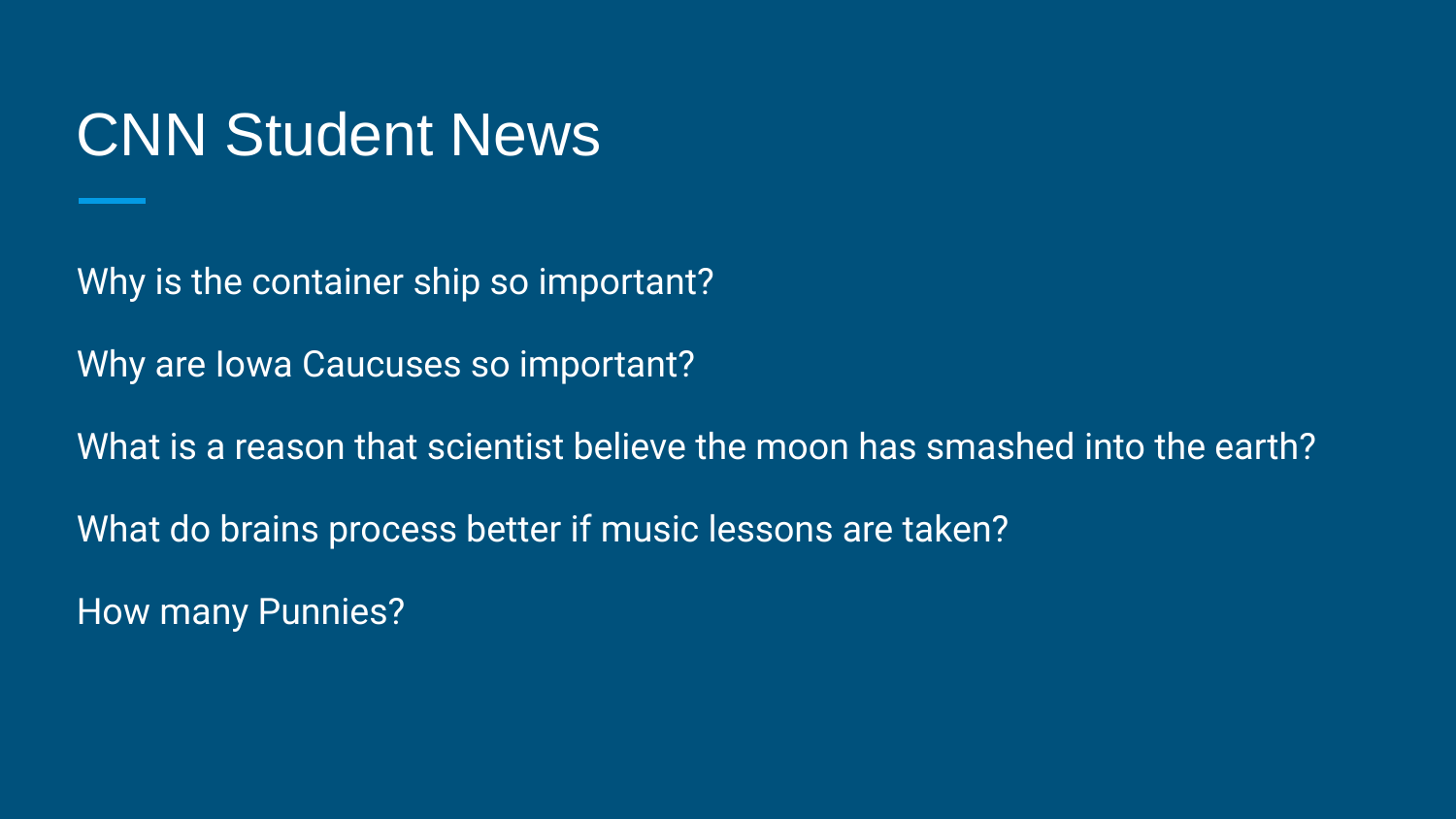

# CNN Student News
Why is the container ship so important?
Why are Iowa Caucuses so important?
What is a reason that scientist believe the moon has smashed into the earth?
What do brains process better if music lessons are taken?
How many Punnies?